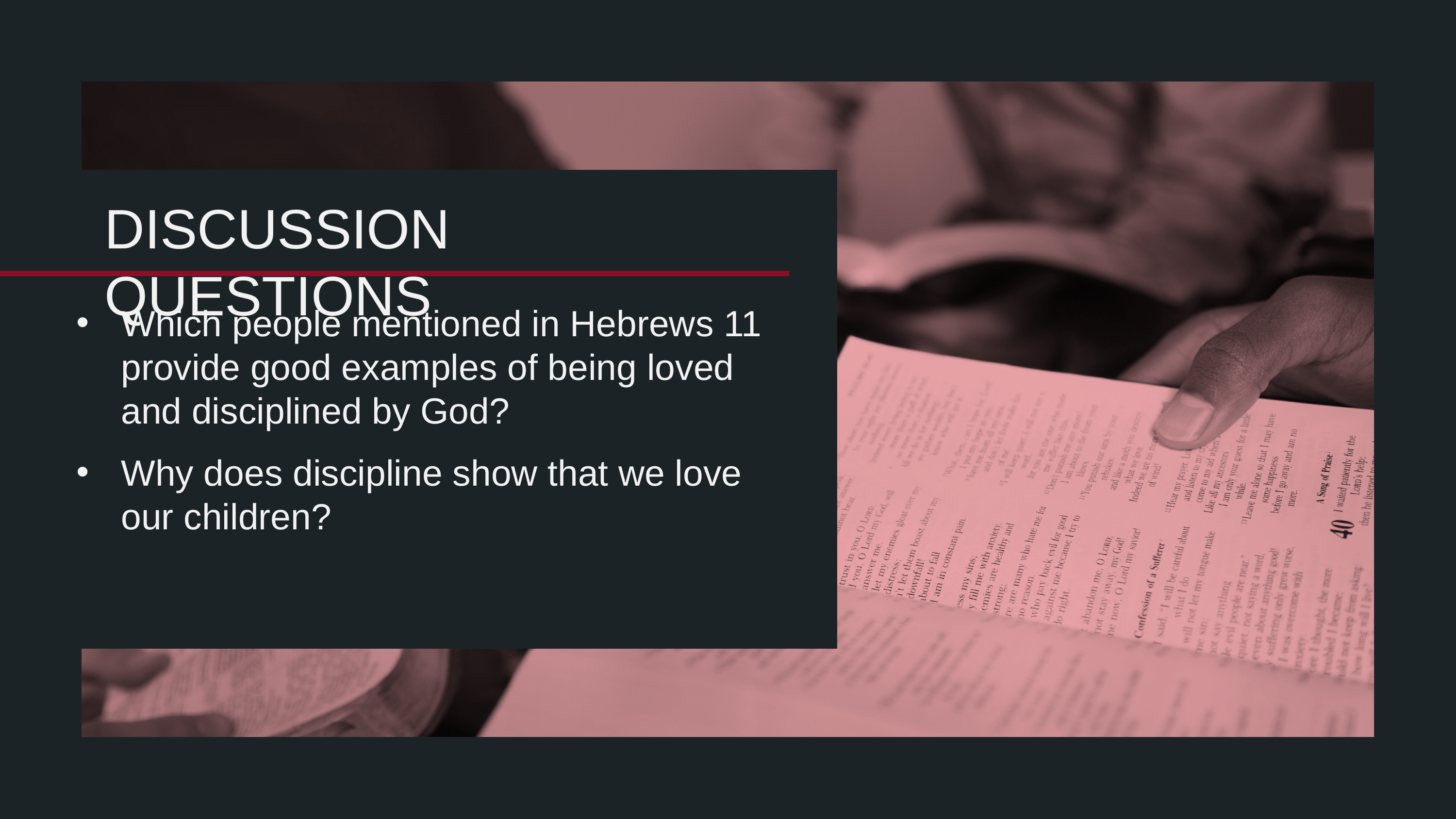

Which people mentioned in Hebrews 11 provide good examples of being loved and disciplined by God?
Why does discipline show that we love our children?